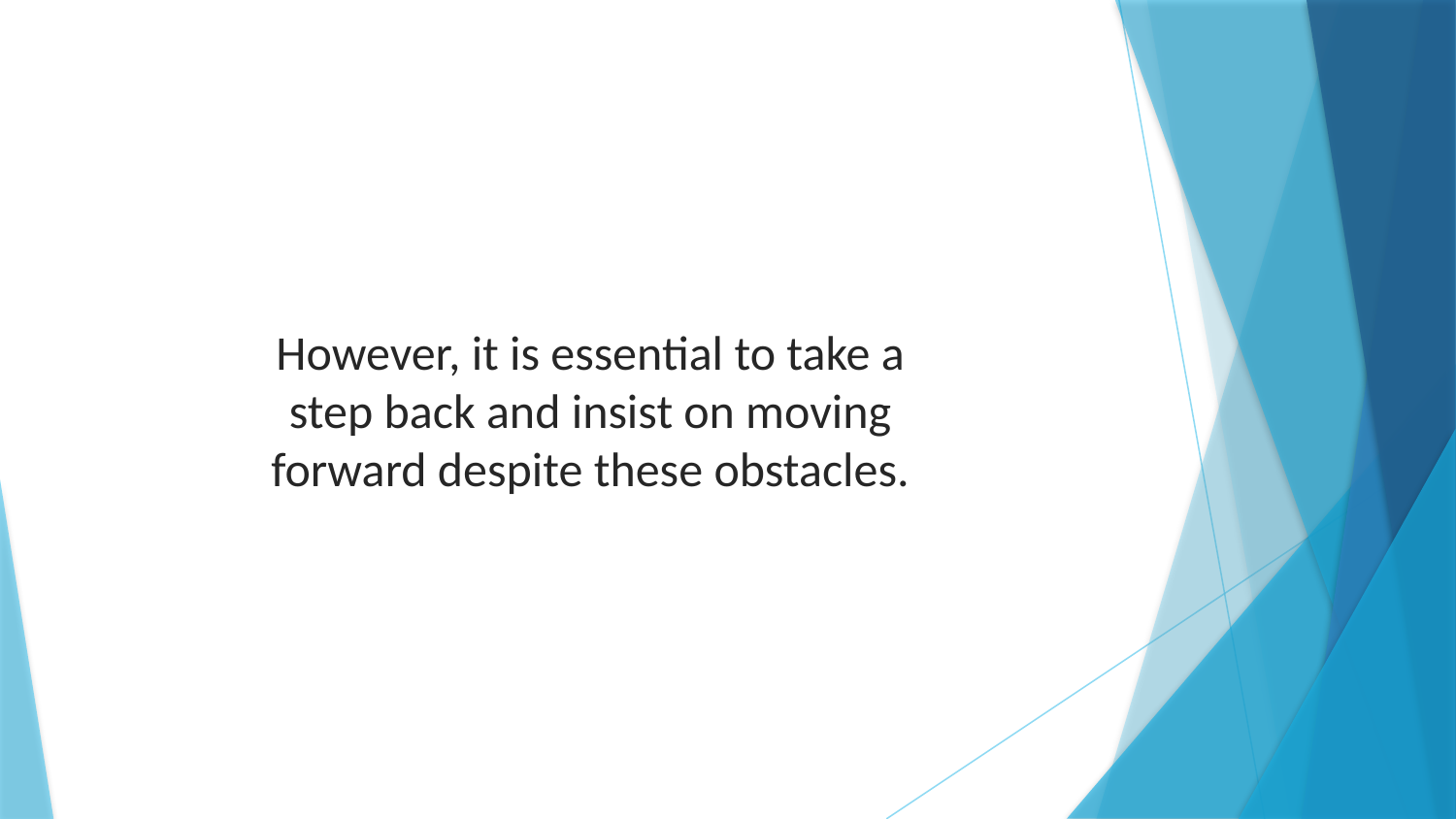

However, it is essential to take a step back and insist on moving forward despite these obstacles.